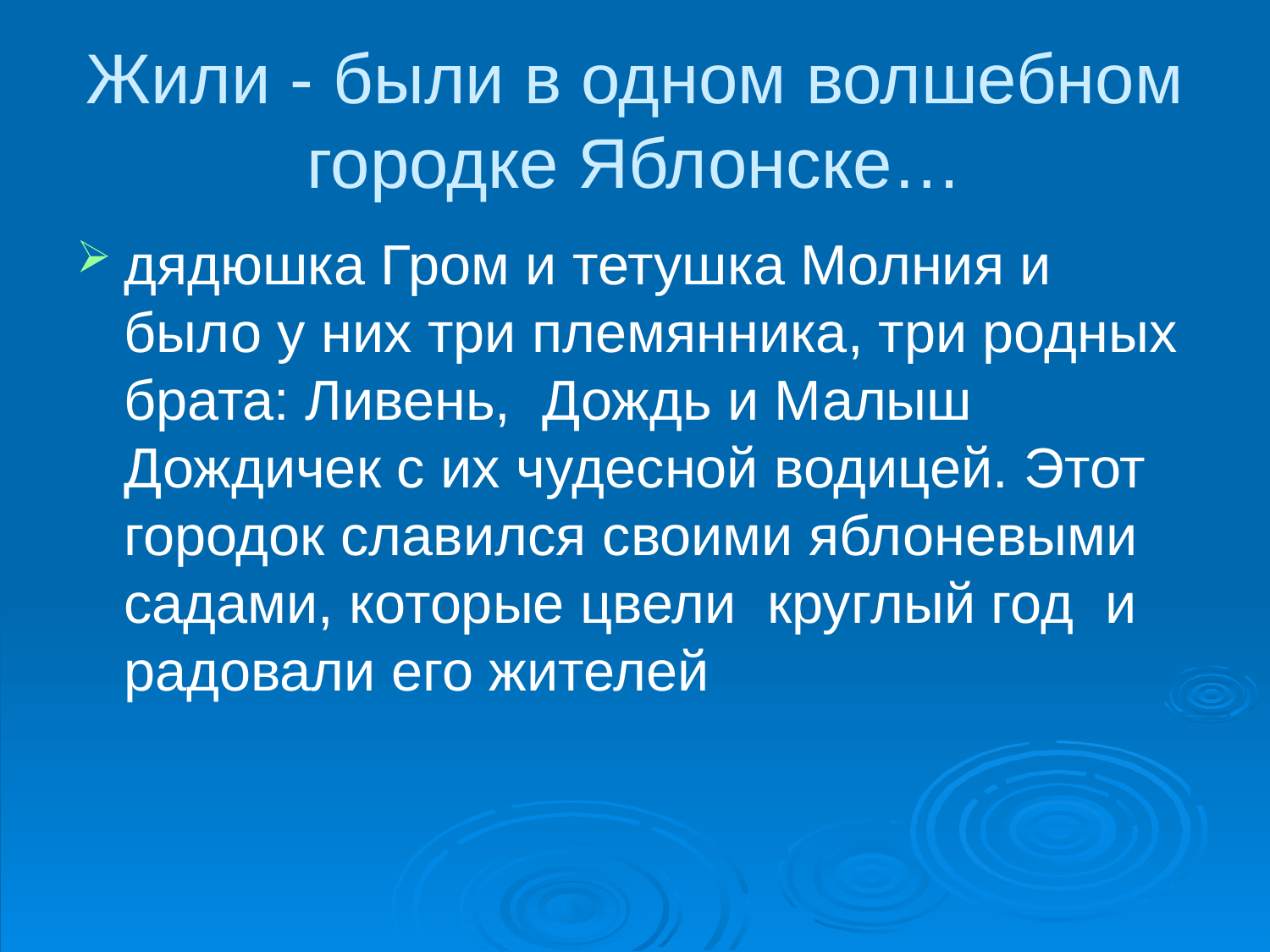

# Жили - были в одном волшебном городке Яблонске…
дядюшка Гром и тетушка Молния и было у них три племянника, три родных брата: Ливень,  Дождь и Малыш Дождичек с их чудесной водицей. Этот городок славился своими яблоневыми садами, которые цвели  круглый год  и радовали его жителей